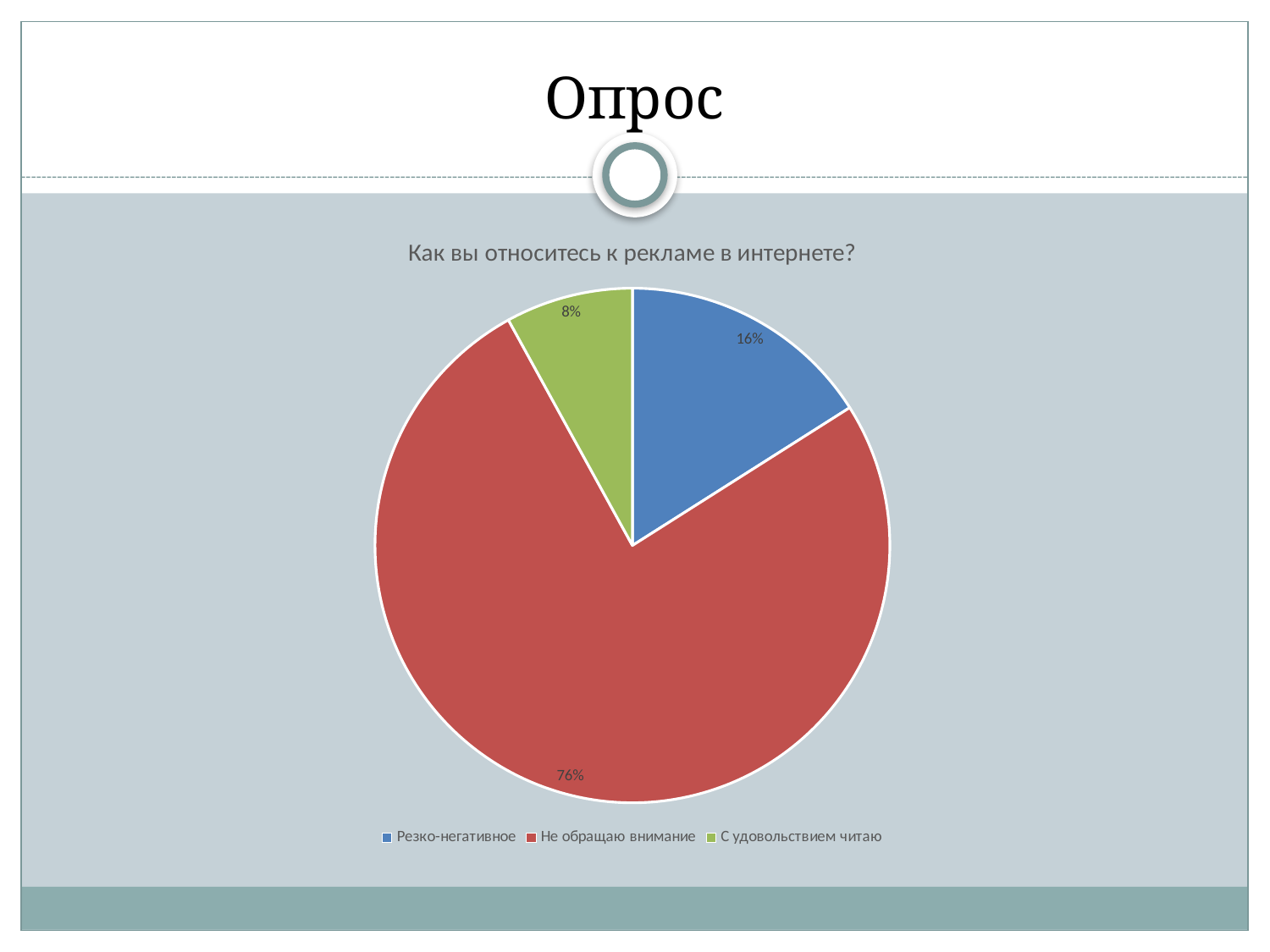

# Опрос

### Chart: Как вы относитесь к рекламе в интернете?

| Category | Продажи |
|---|---|
| Резко-негативное | 0.16 |
| Не обращаю внимание | 0.76 |
| С удовольствием читаю | 0.08 |